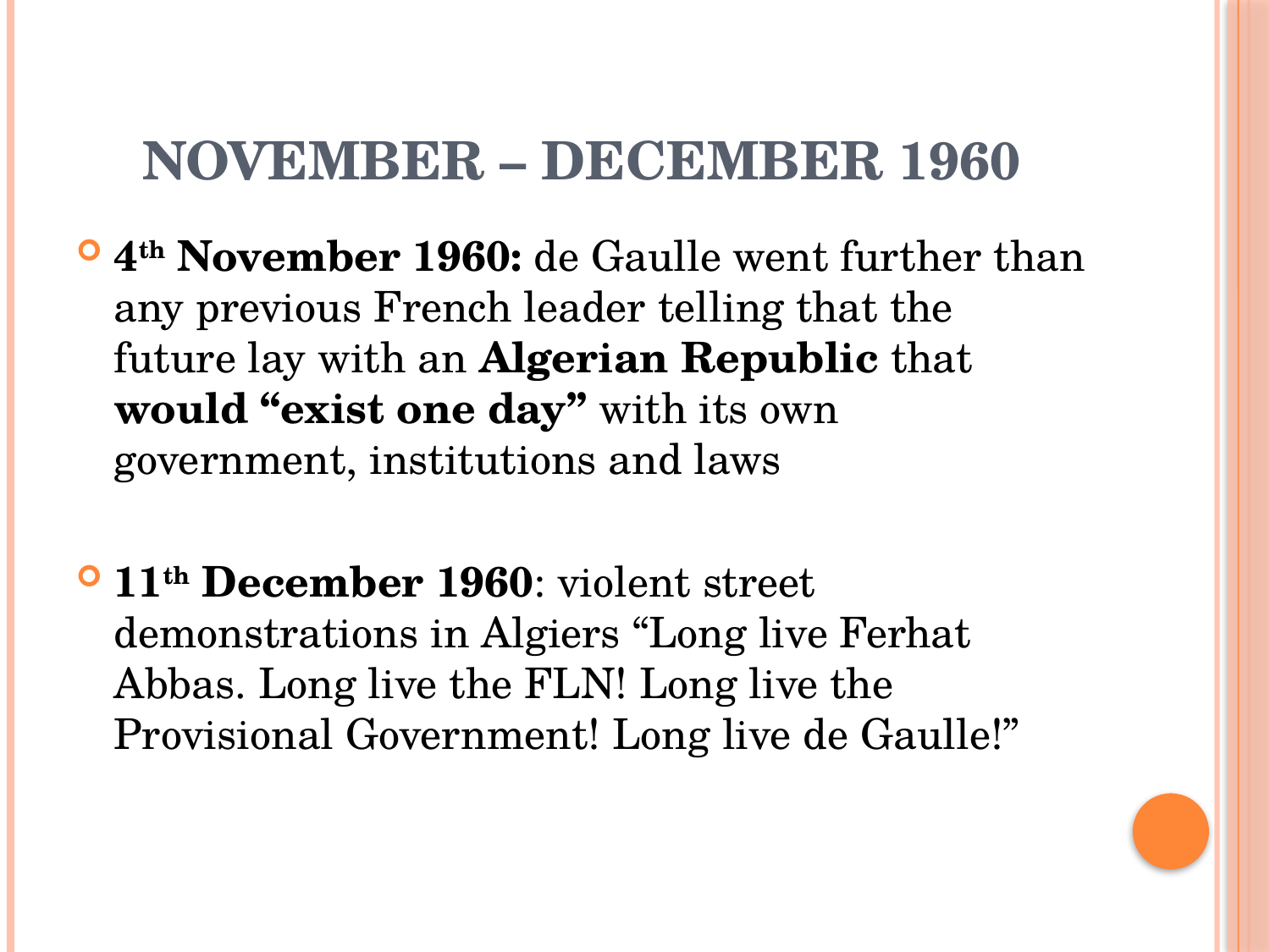

# NOVEMBER – DECEMBER 1960
4th November 1960: de Gaulle went further than any previous French leader telling that the future lay with an Algerian Republic that would “exist one day” with its own government, institutions and laws

11th December 1960: violent street demonstrations in Algiers “Long live Ferhat Abbas. Long live the FLN! Long live the Provisional Government! Long live de Gaulle!”